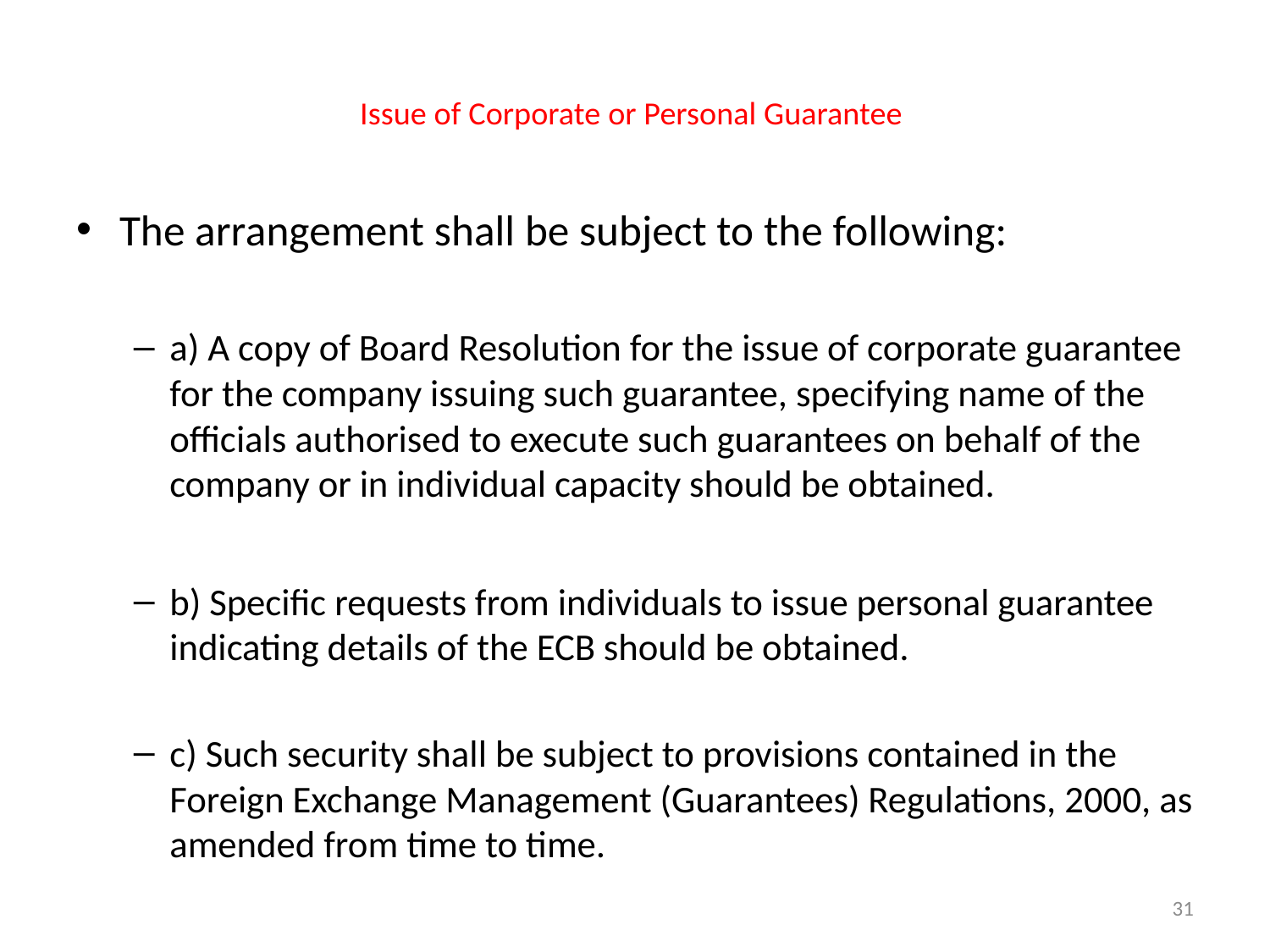

# Issue of Corporate or Personal Guarantee
The arrangement shall be subject to the following:

a) A copy of Board Resolution for the issue of corporate guarantee for the company issuing such guarantee, specifying name of the officials authorised to execute such guarantees on behalf of the company or in individual capacity should be obtained.

b) Specific requests from individuals to issue personal guarantee indicating details of the ECB should be obtained.

c) Such security shall be subject to provisions contained in the Foreign Exchange Management (Guarantees) Regulations, 2000, as amended from time to time.
31